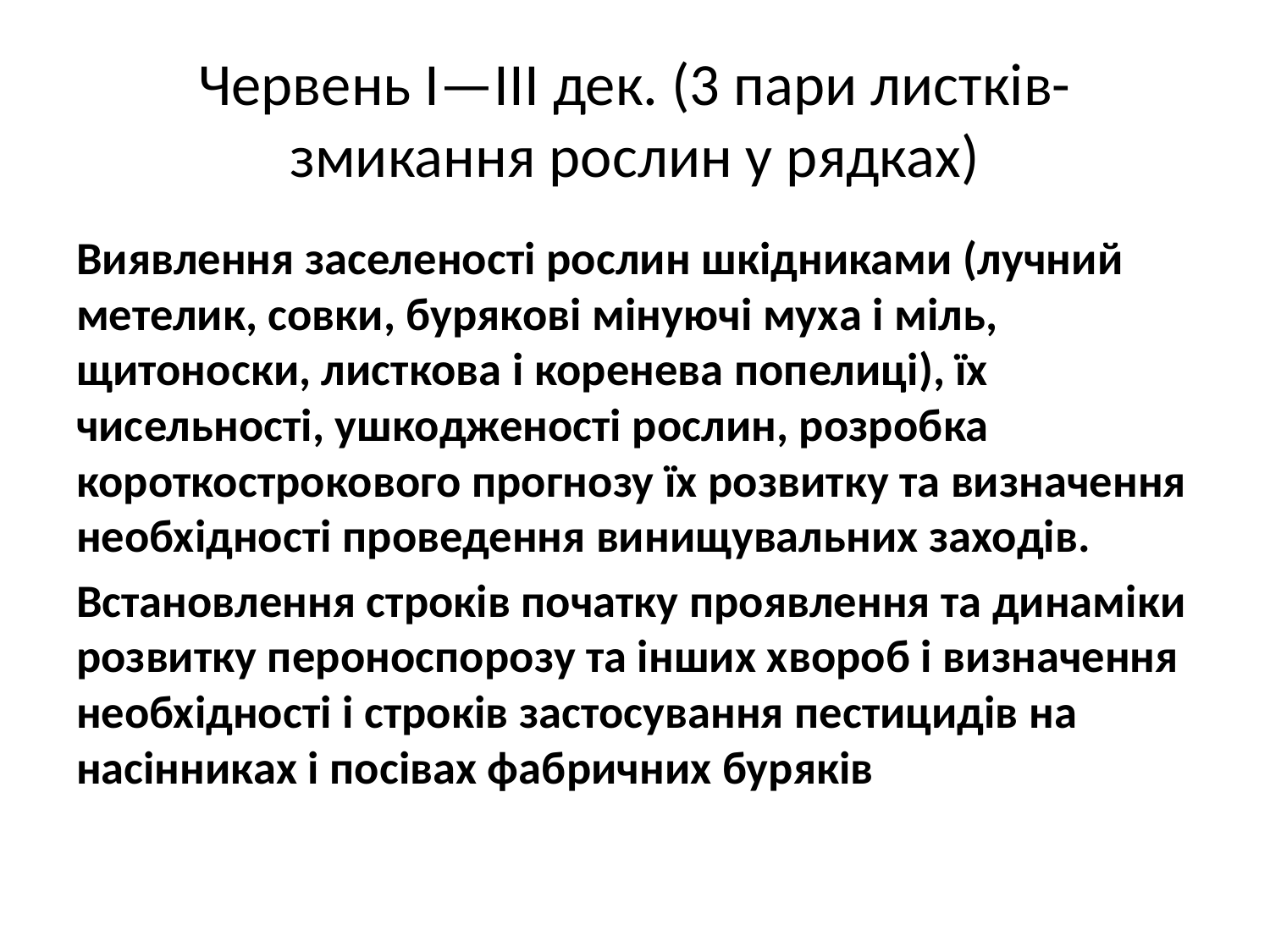

# Червень І—III дек. (3 пари листків-змикання рослин у рядках)
Виявлення заселеності рослин шкідниками (лучний метелик, совки, бурякові мінуючі муха і міль, щитоноски, листкова і коренева попелиці), їх чисельності, ушкодженості рослин, розробка короткострокового прогнозу їх розвитку та визначення необхідності проведення винищувальних заходів.
Встановлення строків початку проявлення та динаміки розвитку пероноспорозу та інших хвороб і визначення необхідності і строків застосування пестицидів на насінниках і посівах фабричних буряків